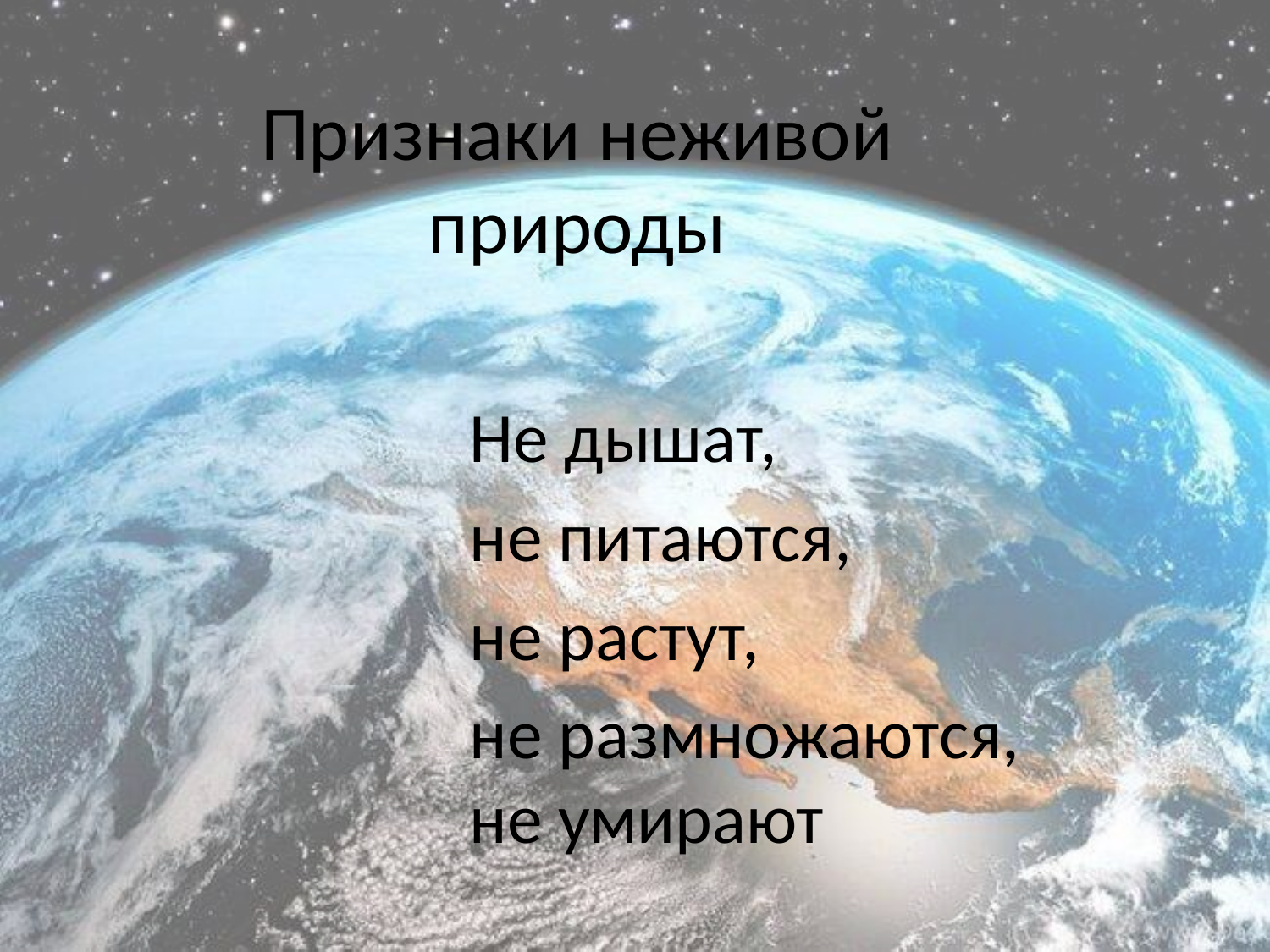

# Признаки неживой природы
Не дышат,
не питаются,
не растут,
не размножаются, не умирают